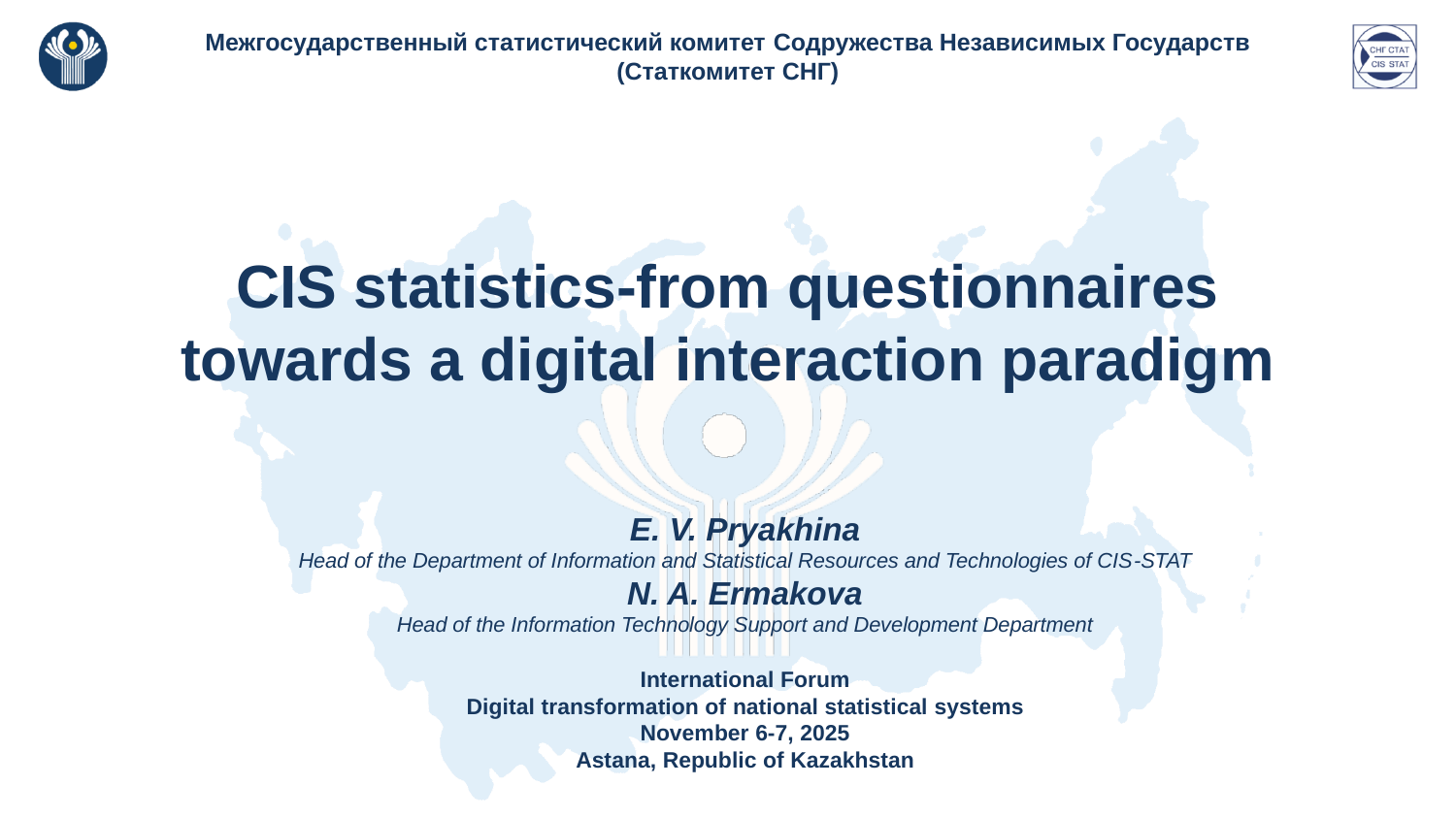

# CIS statistics-from questionnaires towards a digital interaction paradigm
E. V. Pryakhina
Head of the Department of Information and Statistical Resources and Technologies of CIS-STAT
N. A. Ermakova
Head of the Information Technology Support and Development Department

International Forum
Digital transformation of national statistical systems
November 6-7, 2025
Astana, Republic of Kazakhstan